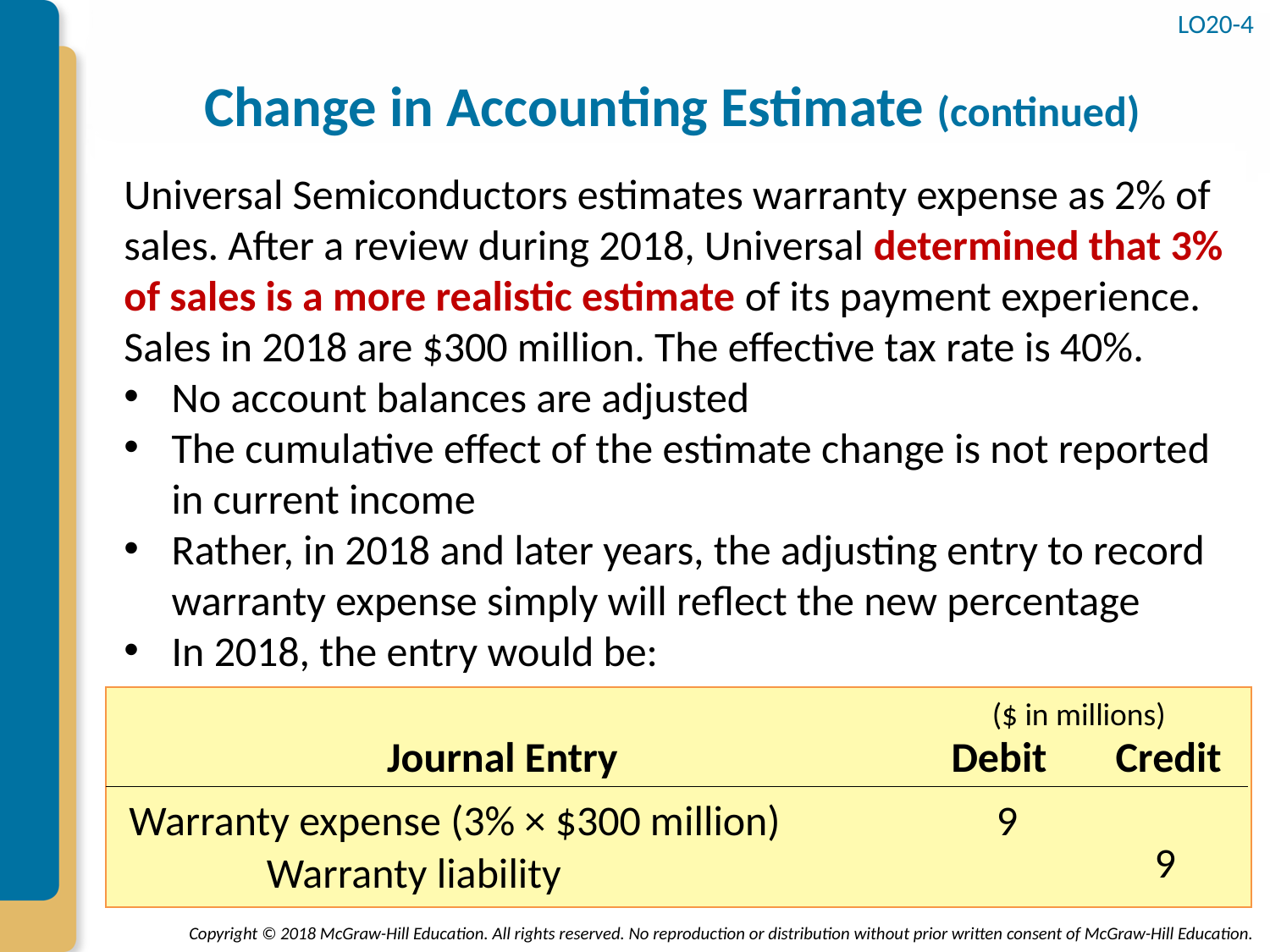

LO20-4
# Change in Accounting Estimate (continued)
Universal Semiconductors estimates warranty expense as 2% of sales. After a review during 2018, Universal determined that 3% of sales is a more realistic estimate of its payment experience. Sales in 2018 are $300 million. The effective tax rate is 40%.
No account balances are adjusted
The cumulative effect of the estimate change is not reported in current income
Rather, in 2018 and later years, the adjusting entry to record warranty expense simply will reflect the new percentage
In 2018, the entry would be:

($ in millions)
Journal Entry
Debit
Credit
Warranty expense (3% × $300 million)
9
9
	Warranty liability